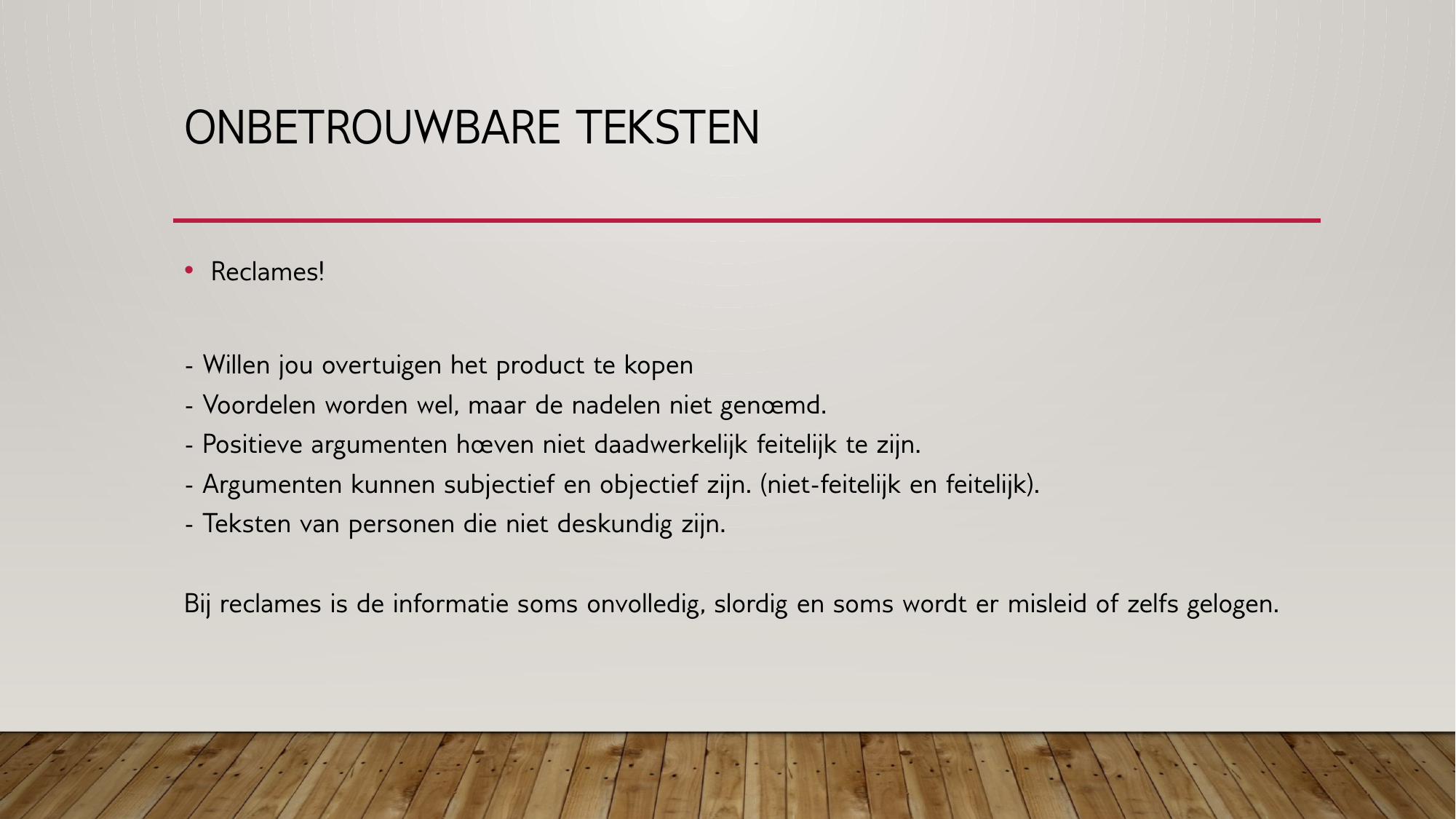

# Onbetrouwbare teksten
Reclames!
- Willen jou overtuigen het product te kopen
- Voordelen worden wel, maar de nadelen niet genoemd.
- Positieve argumenten hoeven niet daadwerkelijk feitelijk te zijn.
- Argumenten kunnen subjectief en objectief zijn. (niet-feitelijk en feitelijk).
- Teksten van personen die niet deskundig zijn.
Bij reclames is de informatie soms onvolledig, slordig en soms wordt er misleid of zelfs gelogen.